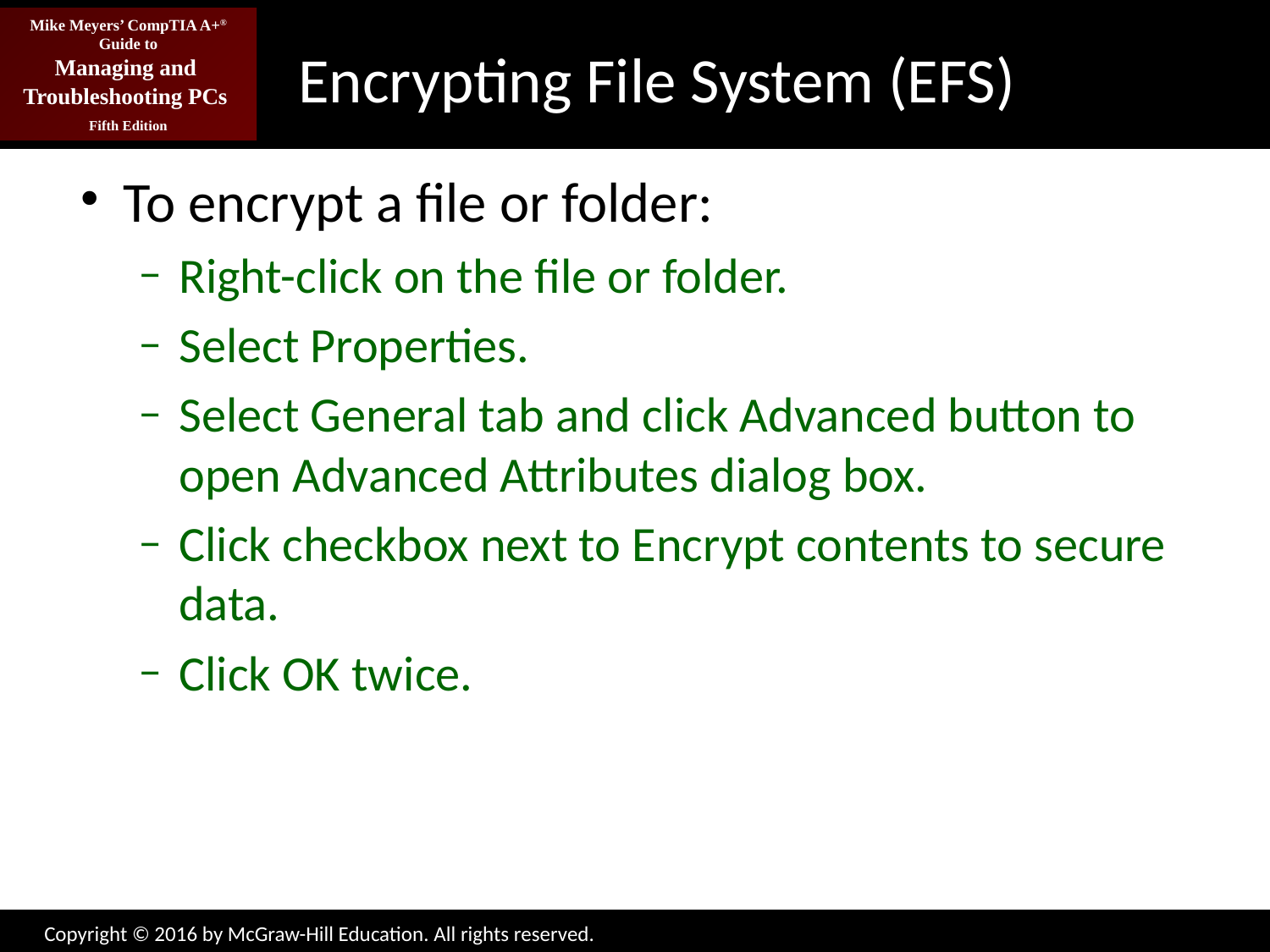

# Encrypting File System (EFS)
To encrypt a file or folder:
Right-click on the file or folder.
Select Properties.
Select General tab and click Advanced button to open Advanced Attributes dialog box.
Click checkbox next to Encrypt contents to secure data.
Click OK twice.